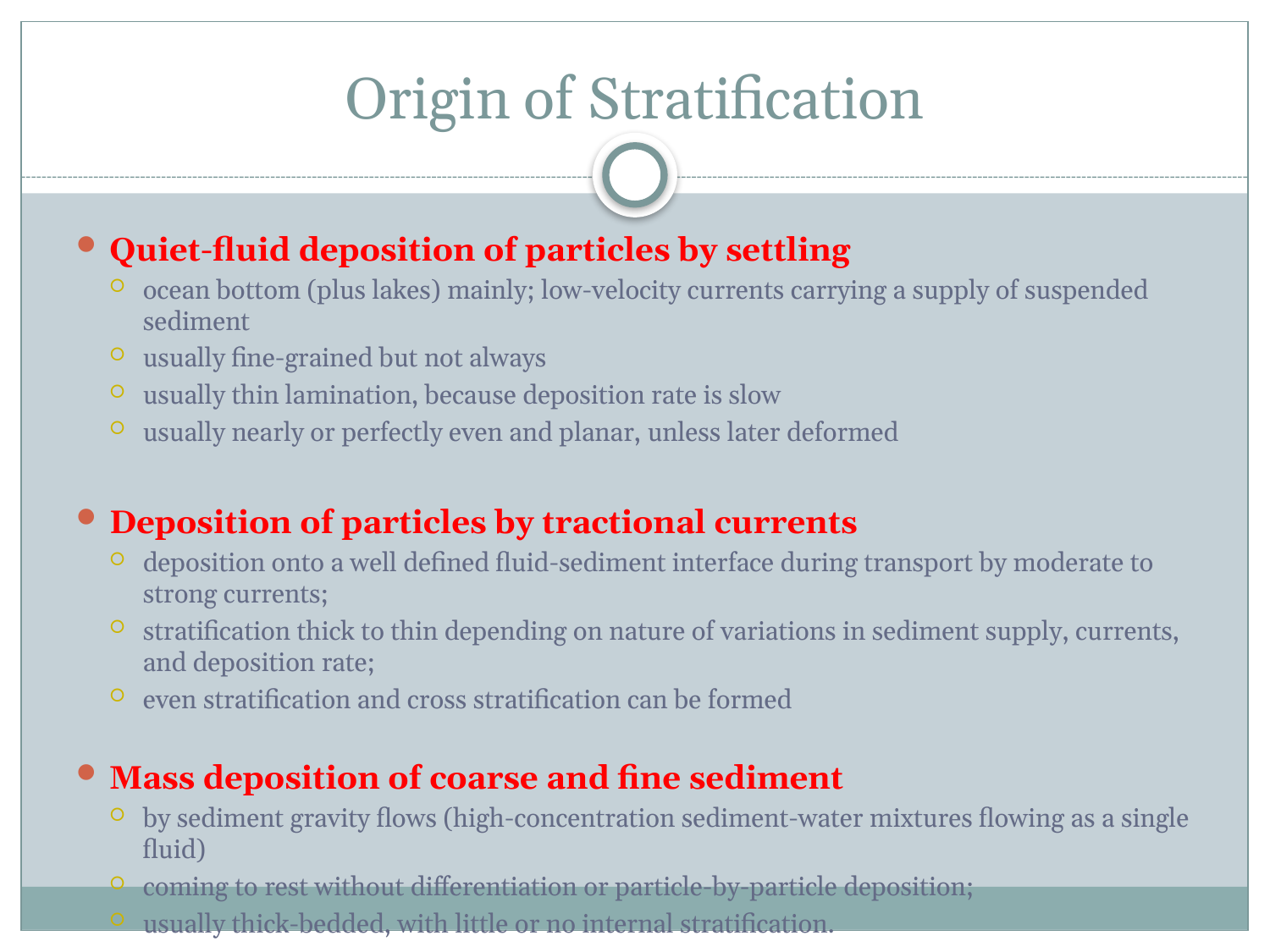

# Origin of Stratification
Quiet-fluid deposition of particles by settling
ocean bottom (plus lakes) mainly; low-velocity currents carrying a supply of suspended sediment
usually fine-grained but not always
usually thin lamination, because deposition rate is slow
usually nearly or perfectly even and planar, unless later deformed

Deposition of particles by tractional currents
deposition onto a well defined fluid-sediment interface during transport by moderate to strong currents;
stratification thick to thin depending on nature of variations in sediment supply, currents, and deposition rate;
even stratification and cross stratification can be formed

Mass deposition of coarse and fine sediment
by sediment gravity flows (high-concentration sediment-water mixtures flowing as a single fluid)
coming to rest without differentiation or particle-by-particle deposition;
usually thick-bedded, with little or no internal stratification.